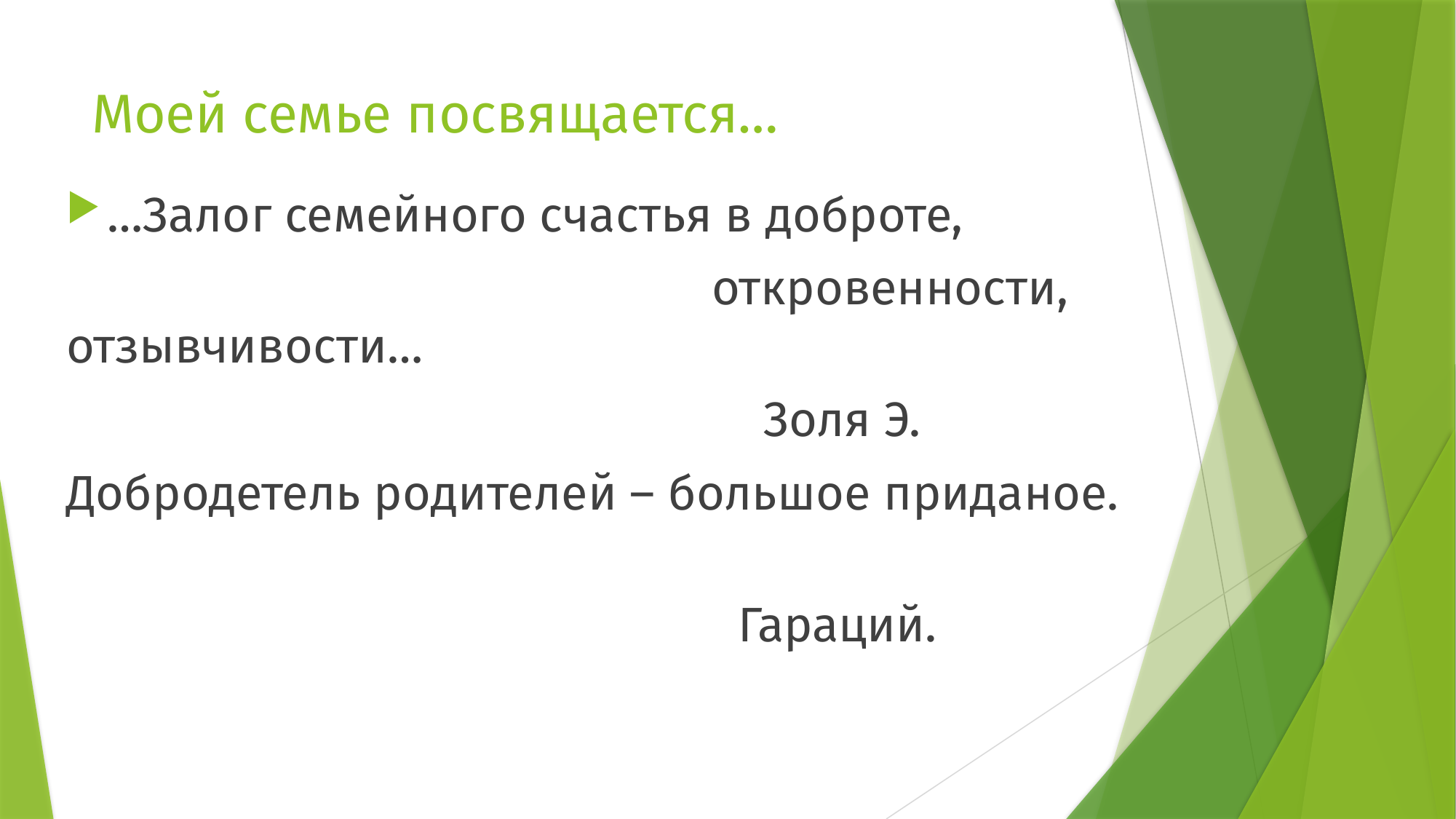

# Моей семье посвящается…
…Залог семейного счастья в доброте,
                                                  откровенности, отзывчивости…
                                                      Золя Э.
Добродетель родителей – большое приданое.
                                                    Гараций.